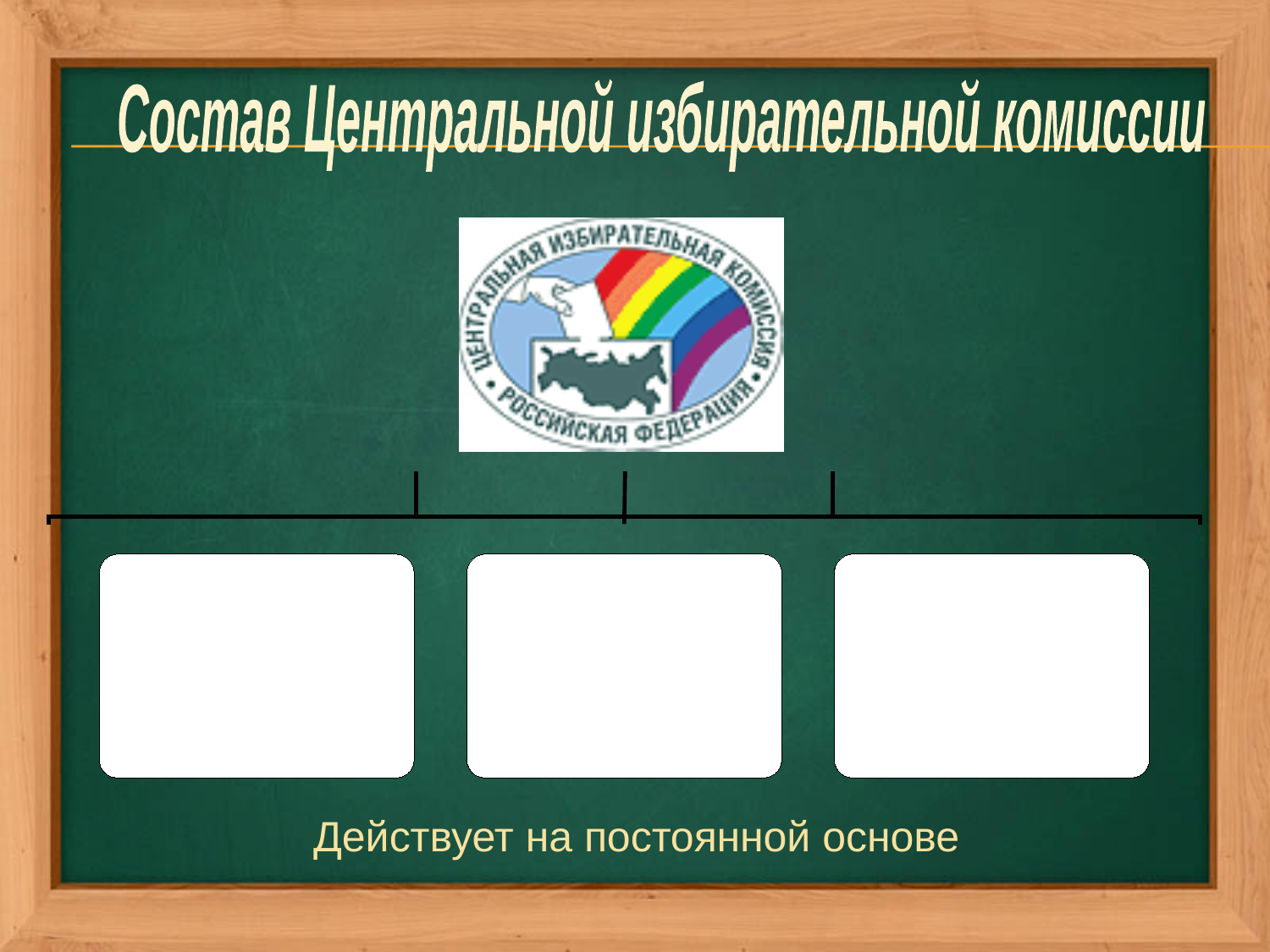

Состав Центральной избирательной комиссии
Действует на постоянной основе